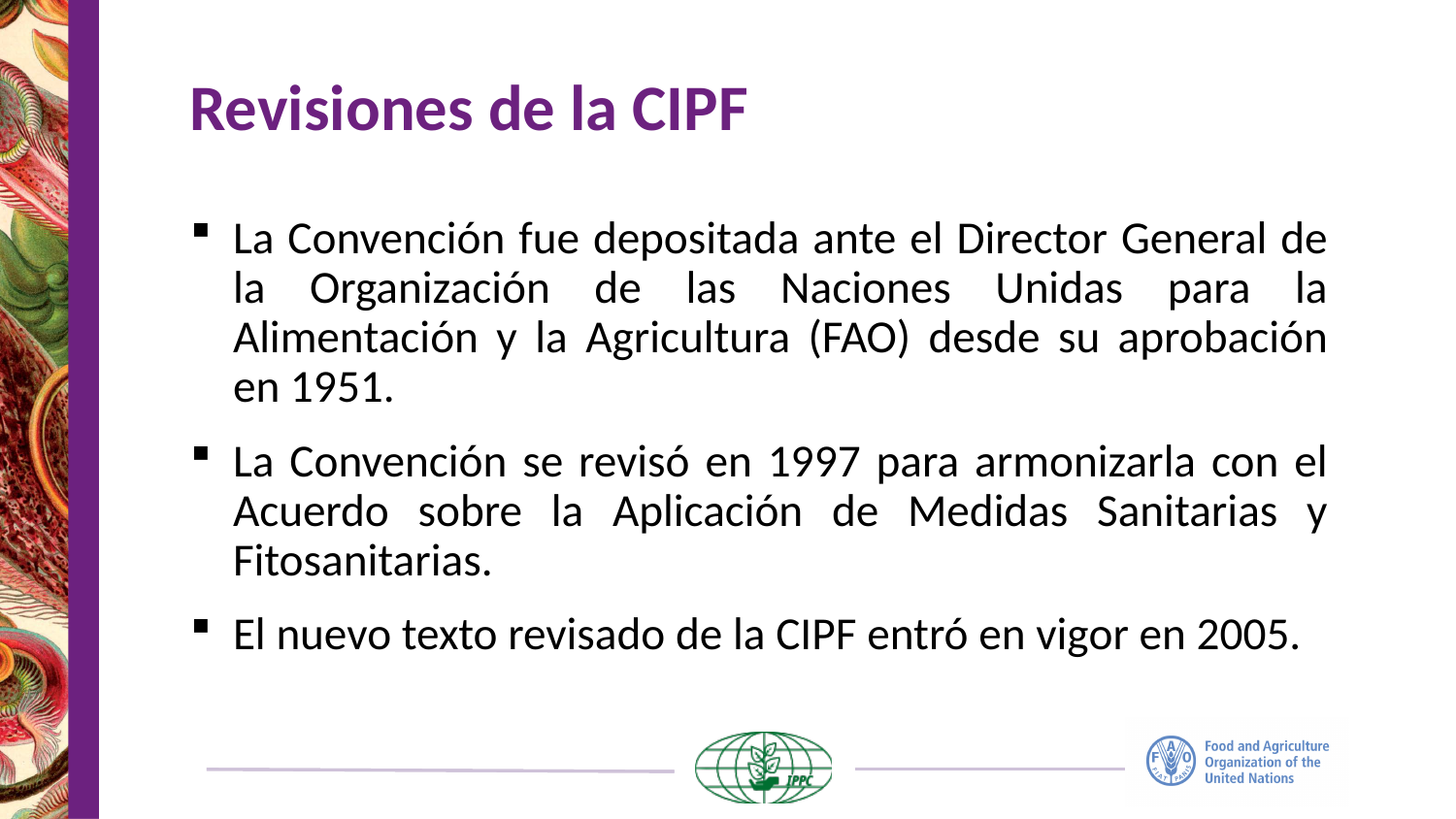

# Revisiones de la CIPF
La Convención fue depositada ante el Director General de la Organización de las Naciones Unidas para la Alimentación y la Agricultura (FAO) desde su aprobación en 1951.
La Convención se revisó en 1997 para armonizarla con el Acuerdo sobre la Aplicación de Medidas Sanitarias y Fitosanitarias.
El nuevo texto revisado de la CIPF entró en vigor en 2005.